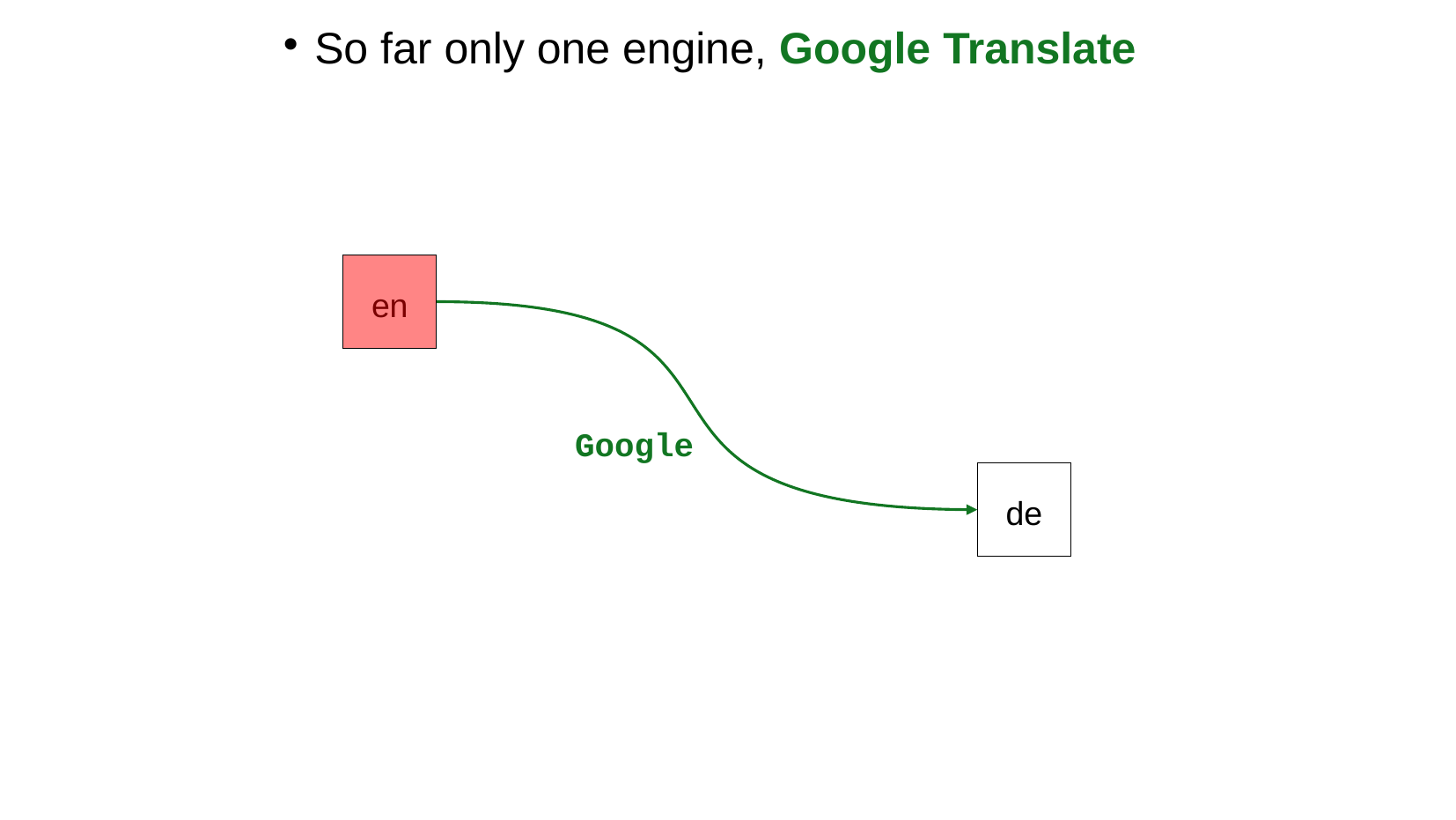

So far only one engine, Google Translate

en
Google

de